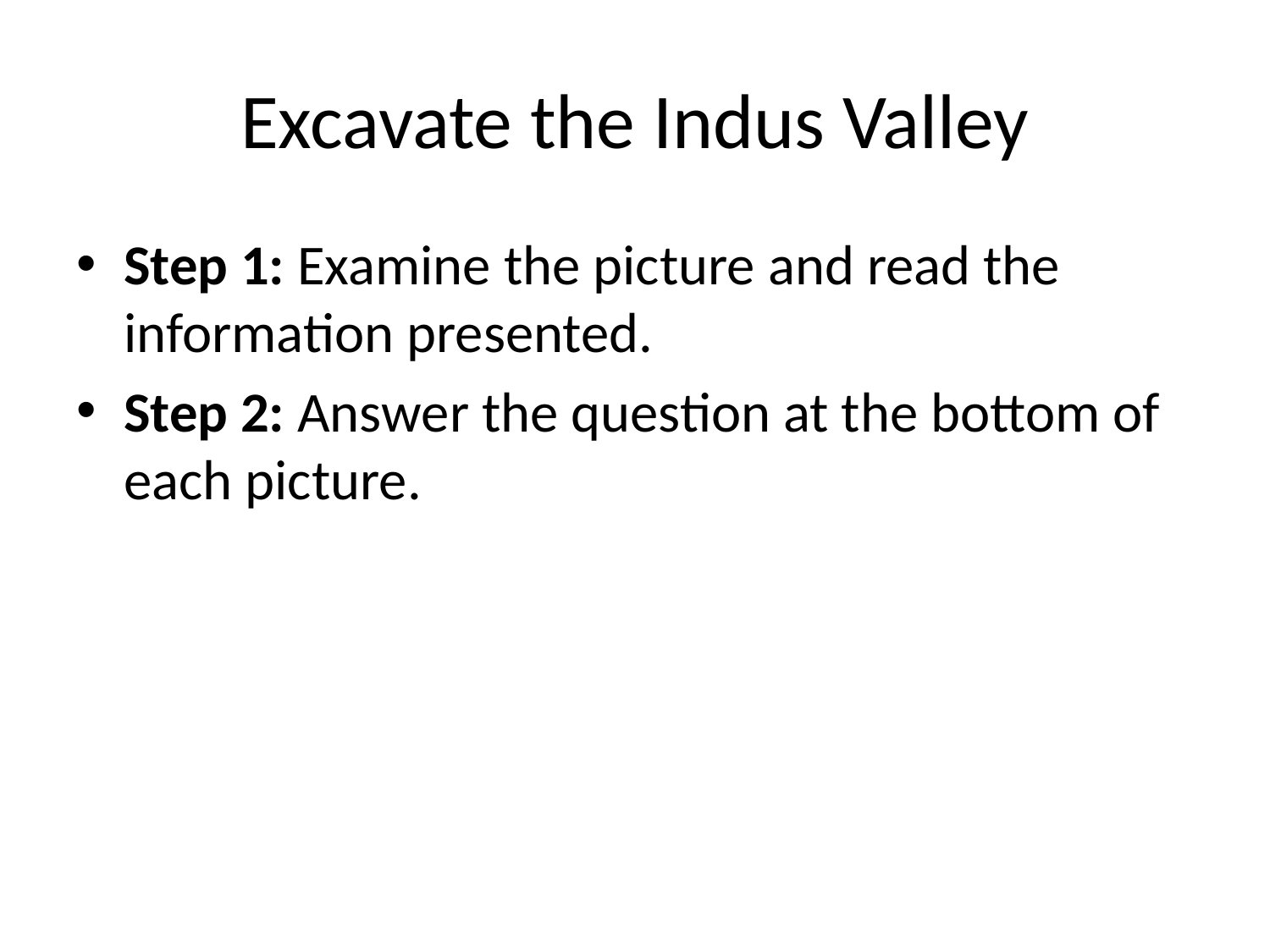

# Excavate the Indus Valley
Step 1: Examine the picture and read the information presented.
Step 2: Answer the question at the bottom of each picture.